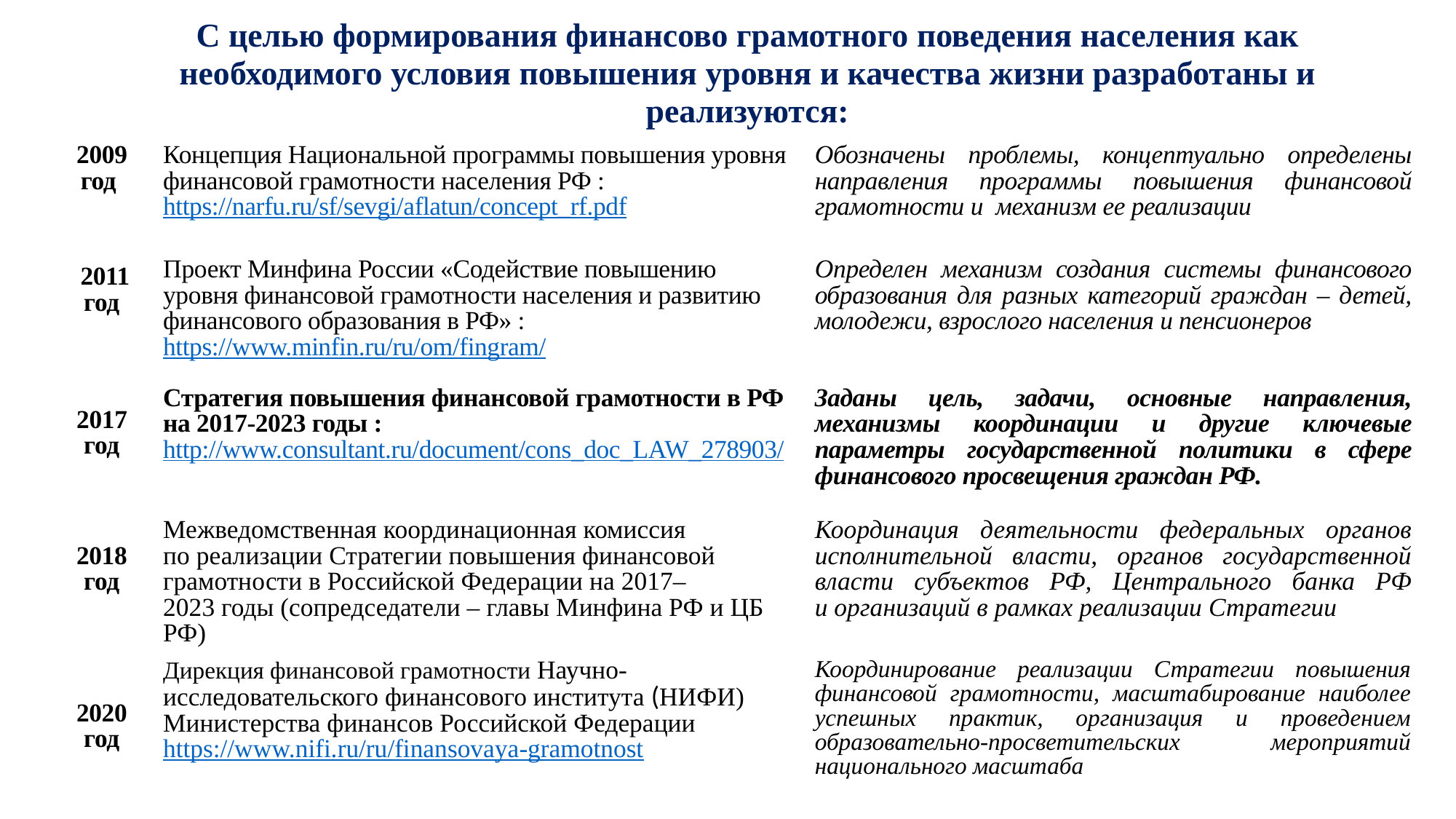

С целью формирования финансово грамотного поведения населения как необходимого условия повышения уровня и качества жизни разработаны и реализуются:
| 2009 год | Концепция Национальной программы повышения уровня финансовой грамотности населения РФ : https://narfu.ru/sf/sevgi/aflatun/concept\_rf.pdf | Обозначены проблемы, концептуально определены направления программы повышения финансовой грамотности и механизм ее реализации |
| --- | --- | --- |
| 2011 год | Проект Минфина России «Содействие повышению уровня финансовой грамотности населения и развитию финансового образования в РФ» : https://www.minfin.ru/ru/om/fingram/ | Определен механизм создания системы финансового образования для разных категорий граждан – детей, молодежи, взрослого населения и пенсионеров |
| 2017 год | Стратегия повышения финансовой грамотности в РФ на 2017-2023 годы : http://www.consultant.ru/document/cons\_doc\_LAW\_278903/ | Заданы цель, задачи, основные направления, механизмы координации и другие ключевые параметры государственной политики в сфере финансового просвещения граждан РФ. |
| 2018 год | Межведомственная координационная комиссия по реализации Стратегии повышения финансовой грамотности в Российской Федерации на 2017–2023 годы (сопредседатели – главы Минфина РФ и ЦБ РФ) | Координация деятельности федеральных органов исполнительной власти, органов государственной власти субъектов РФ, Центрального банка РФ и организаций в рамках реализации Стратегии |
| 2020 год | Дирекция финансовой грамотности Научно-исследовательского финансового института (НИФИ) Министерства финансов Российской Федерации https://www.nifi.ru/ru/finansovaya-gramotnost | Координирование реализации Стратегии повышения финансовой грамотности, масштабирование наиболее успешных практик, организация и проведением образовательно-просветительских мероприятий национального масштаба |